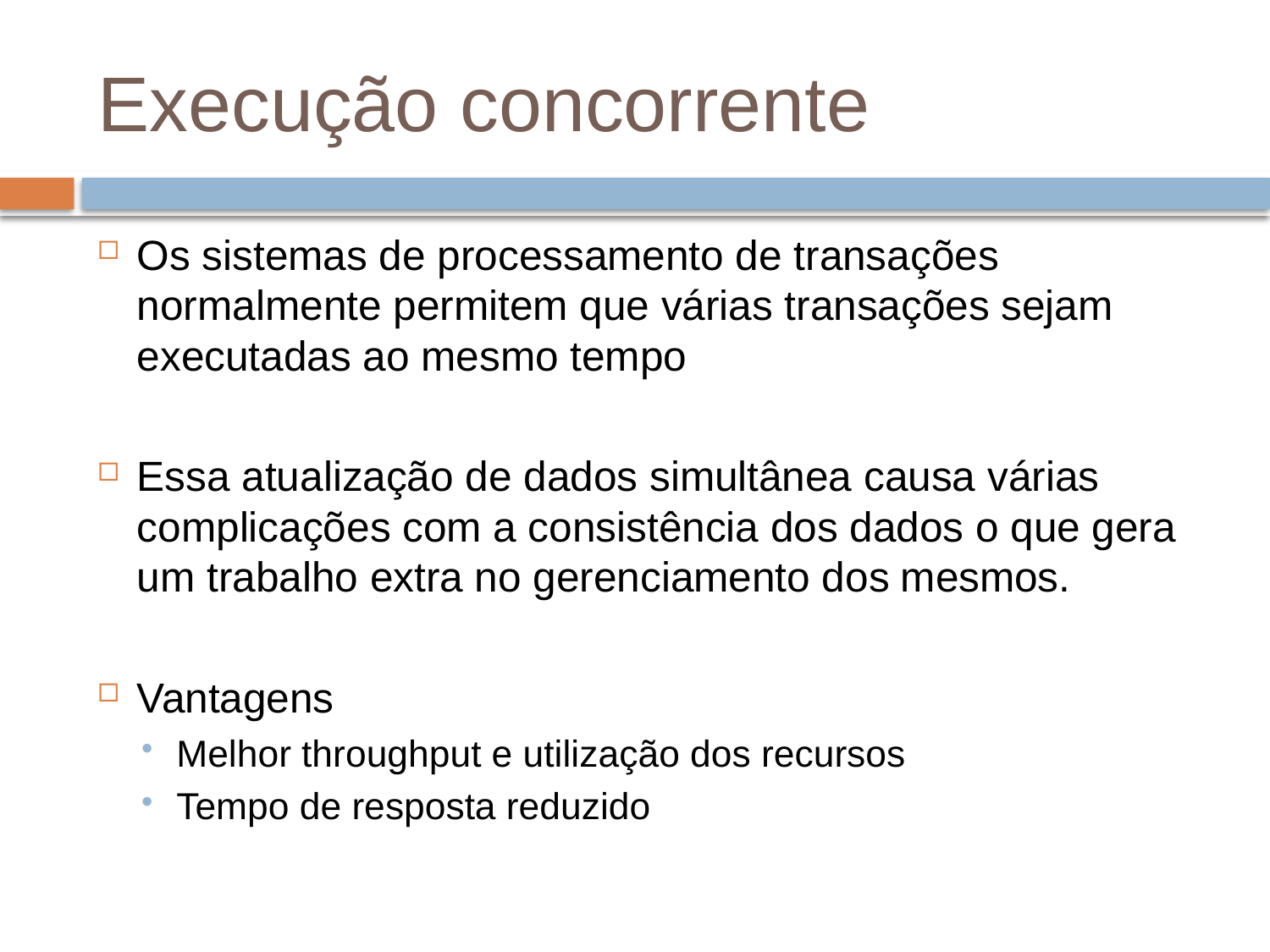

# Execução concorrente
Os sistemas de processamento de transações normalmente permitem que várias transações sejam executadas ao mesmo tempo

Essa atualização de dados simultânea causa várias complicações com a consistência dos dados o que gera um trabalho extra no gerenciamento dos mesmos.

Vantagens
Melhor throughput e utilização dos recursos
Tempo de resposta reduzido